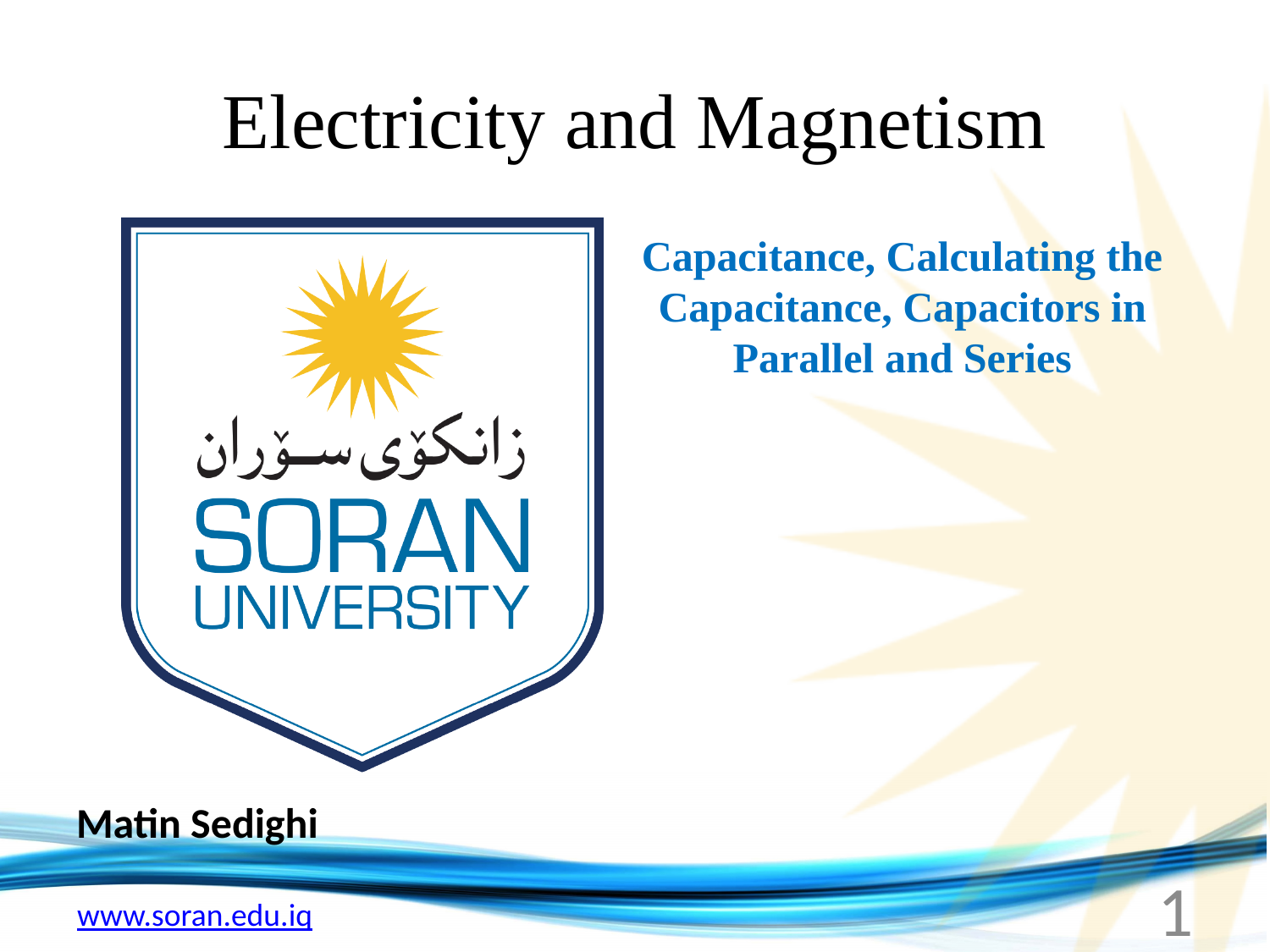

# Electricity and Magnetism

Capacitance, Calculating the Capacitance, Capacitors in Parallel and Series
Matin Sedighi
1